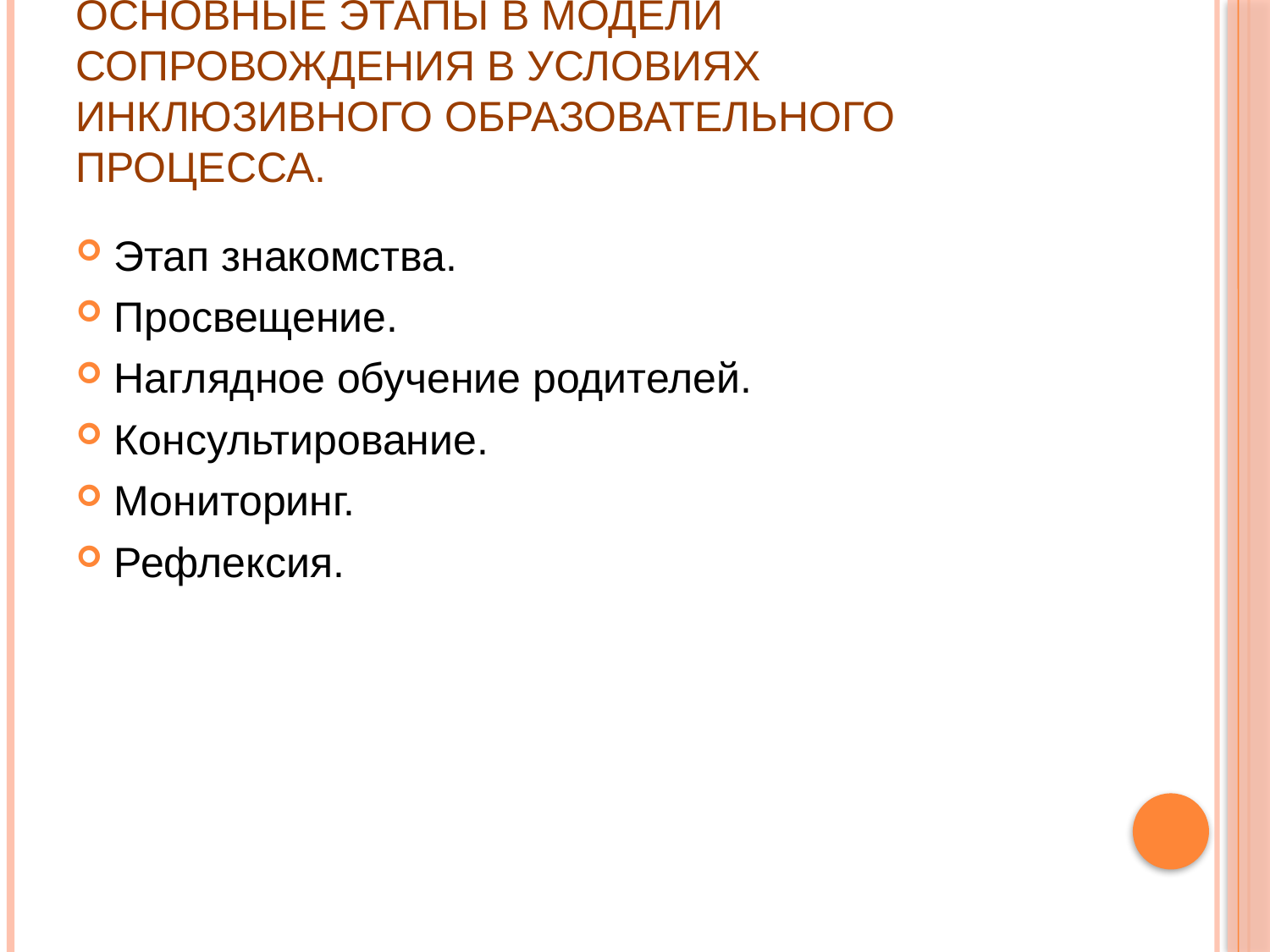

# основные этапы в модели сопровождения в условиях инклюзивного образовательного процесса.
Этап знакомства.
Просвещение.
Наглядное обучение родителей.
Консультирование.
Мониторинг.
Рефлексия.